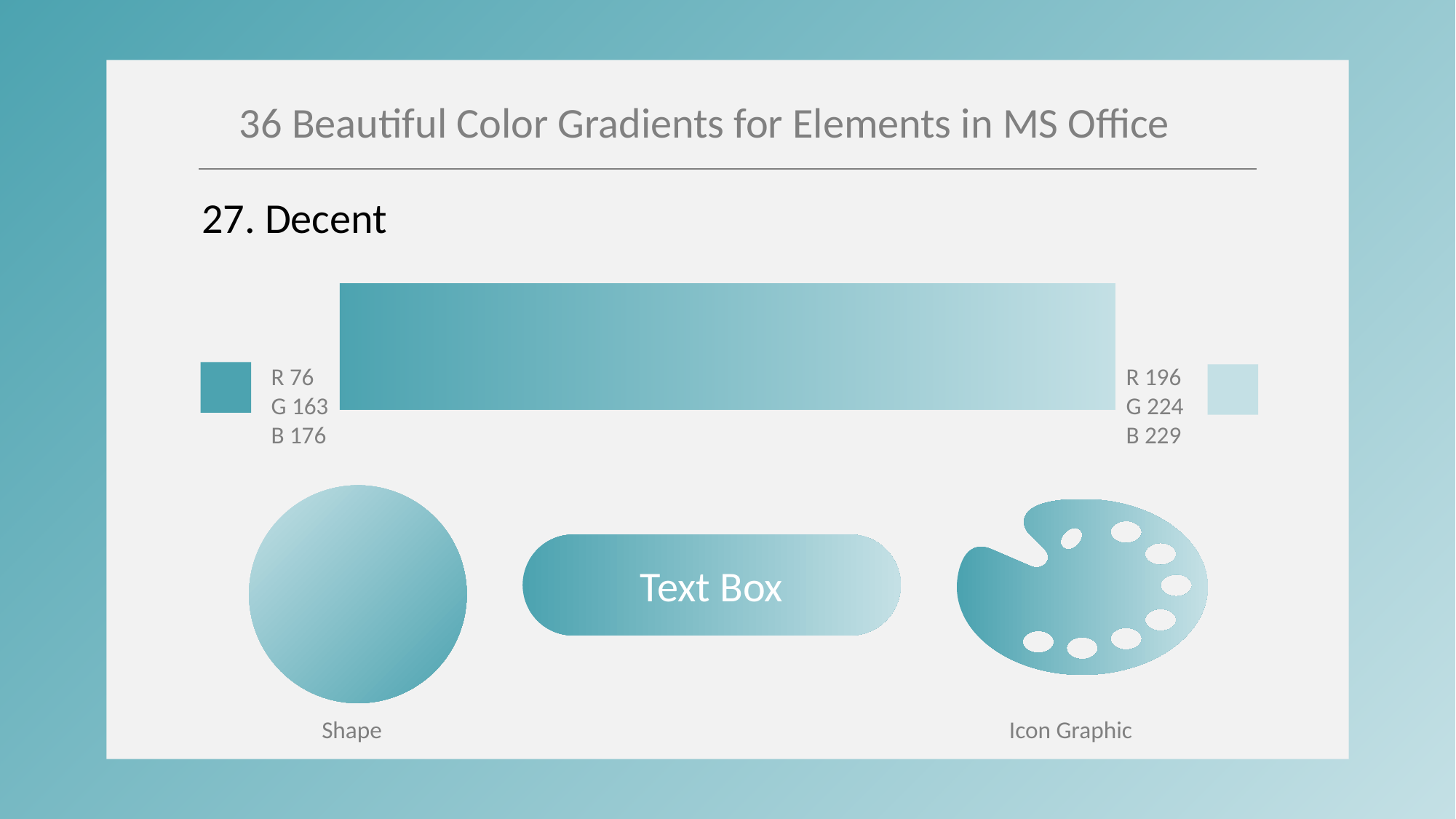

36 Beautiful Color Gradients for Elements in MS Office
27. Decent

R 76
G 163
B 176
R 196
G 224
B 229

Text Box
Shape
Icon Graphic
Credit Post
https://digitalsynopsis.com